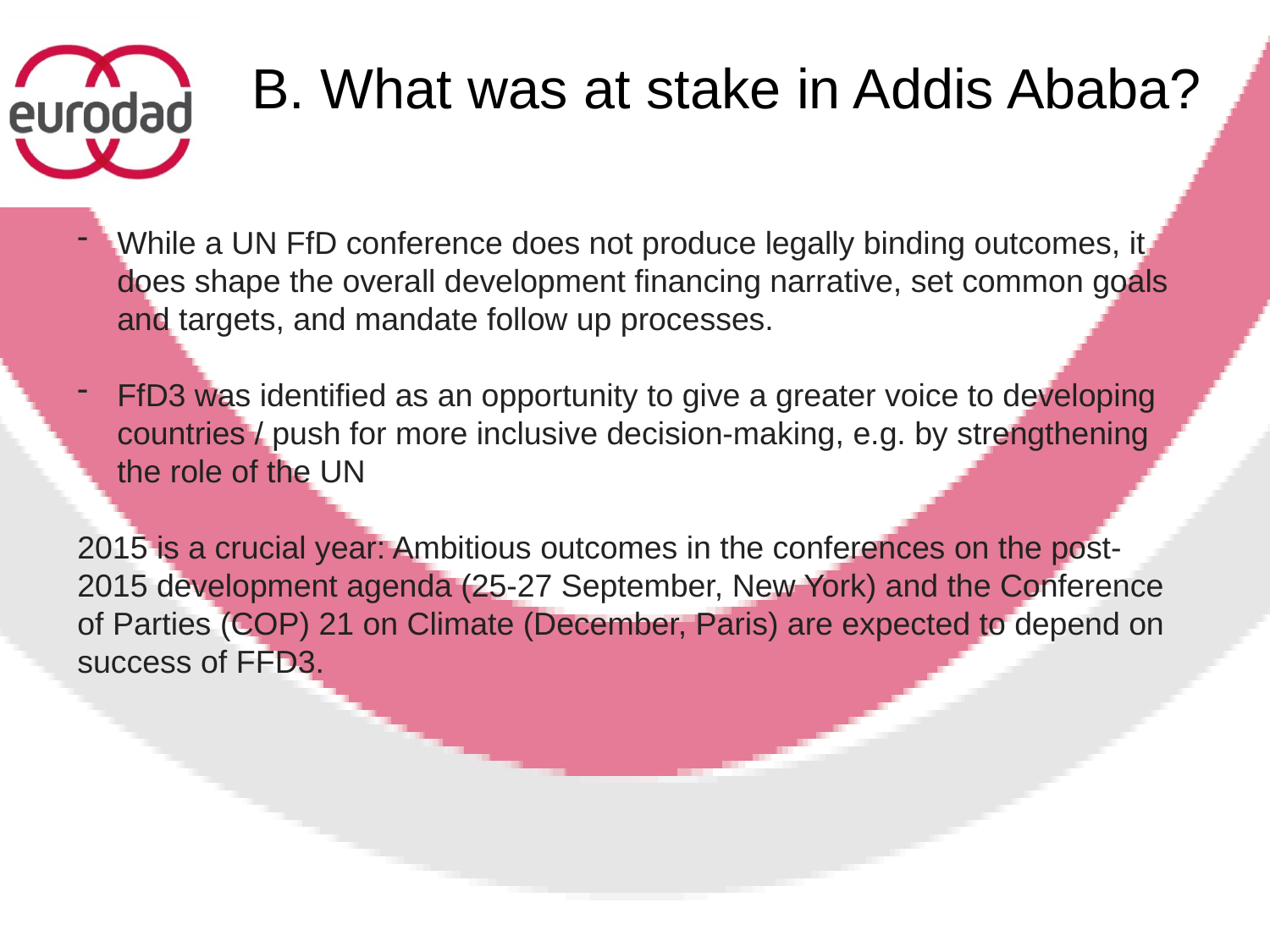

B. What was at stake in Addis Ababa?
While a UN FfD conference does not produce legally binding outcomes, it does shape the overall development financing narrative, set common goals and targets, and mandate follow up processes.

FfD3 was identified as an opportunity to give a greater voice to developing countries / push for more inclusive decision-making, e.g. by strengthening the role of the UN

2015 is a crucial year: Ambitious outcomes in the conferences on the post-2015 development agenda (25-27 September, New York) and the Conference of Parties (COP) 21 on Climate (December, Paris) are expected to depend on success of FFD3.